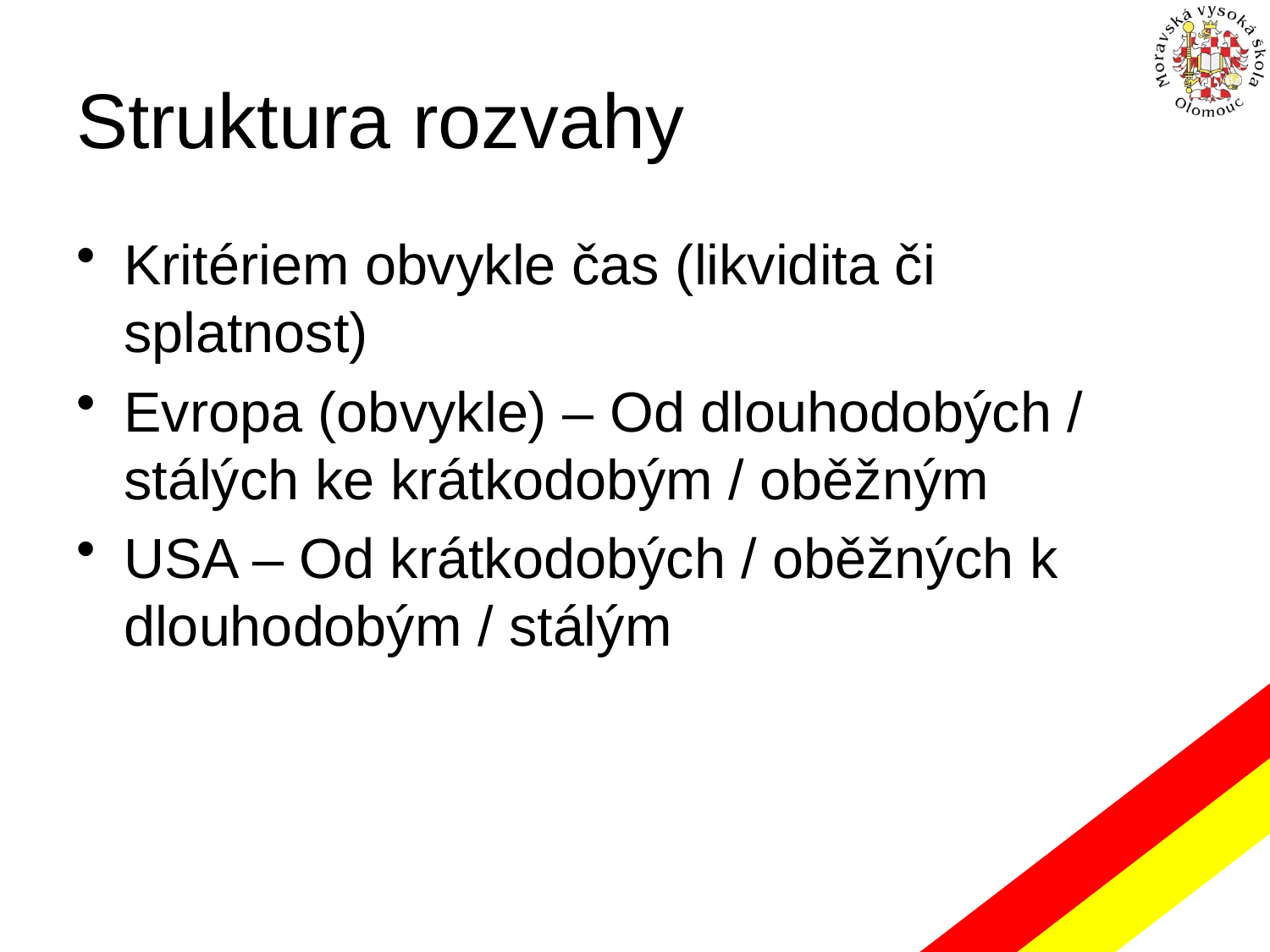

# Struktura rozvahy
Kritériem obvykle čas (likvidita či splatnost)
Evropa (obvykle) – Od dlouhodobých / stálých ke krátkodobým / oběžným
USA – Od krátkodobých / oběžných k dlouhodobým / stálým